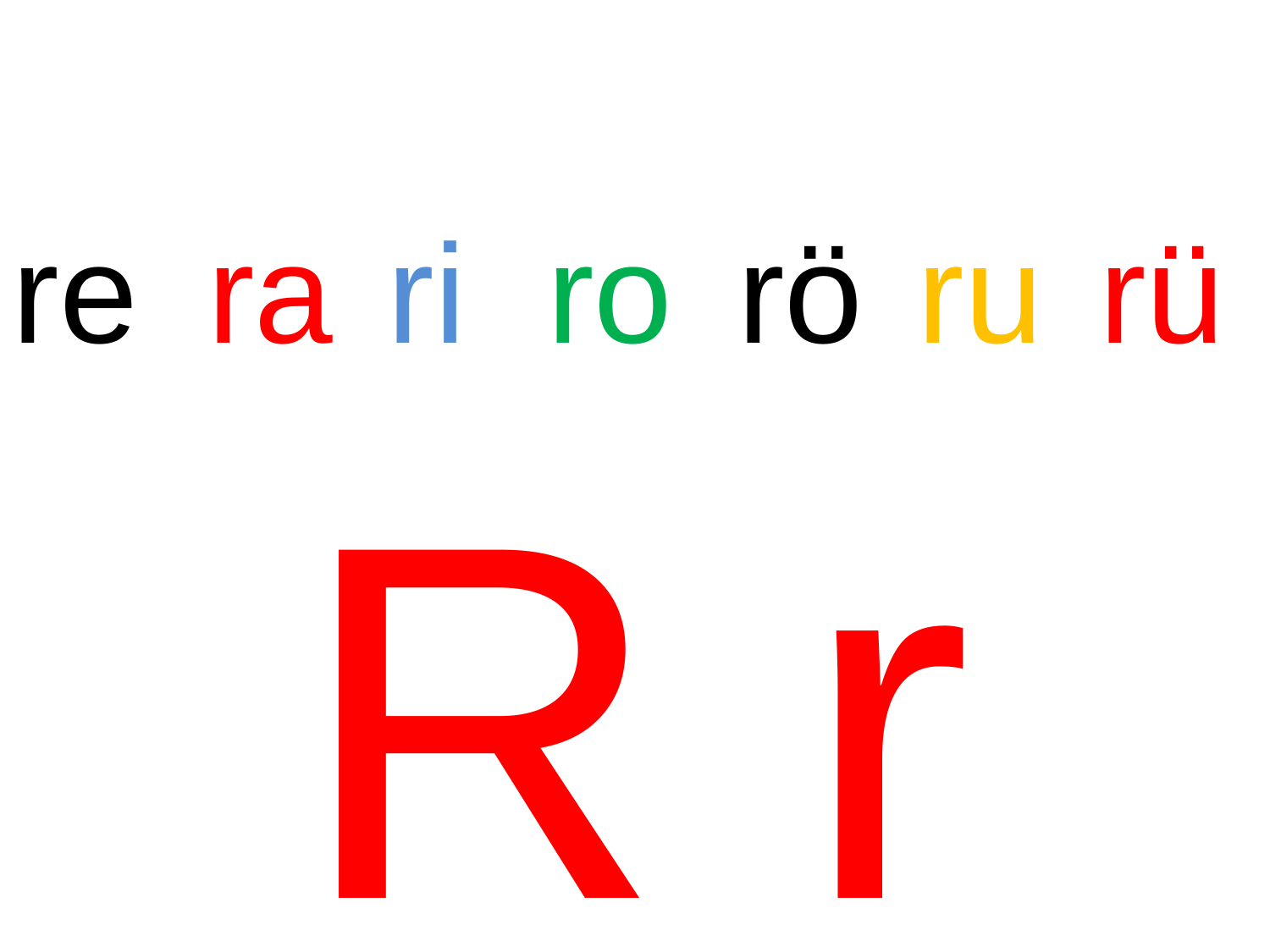

re
ra

ri
ro
rö
ru
rü
R r